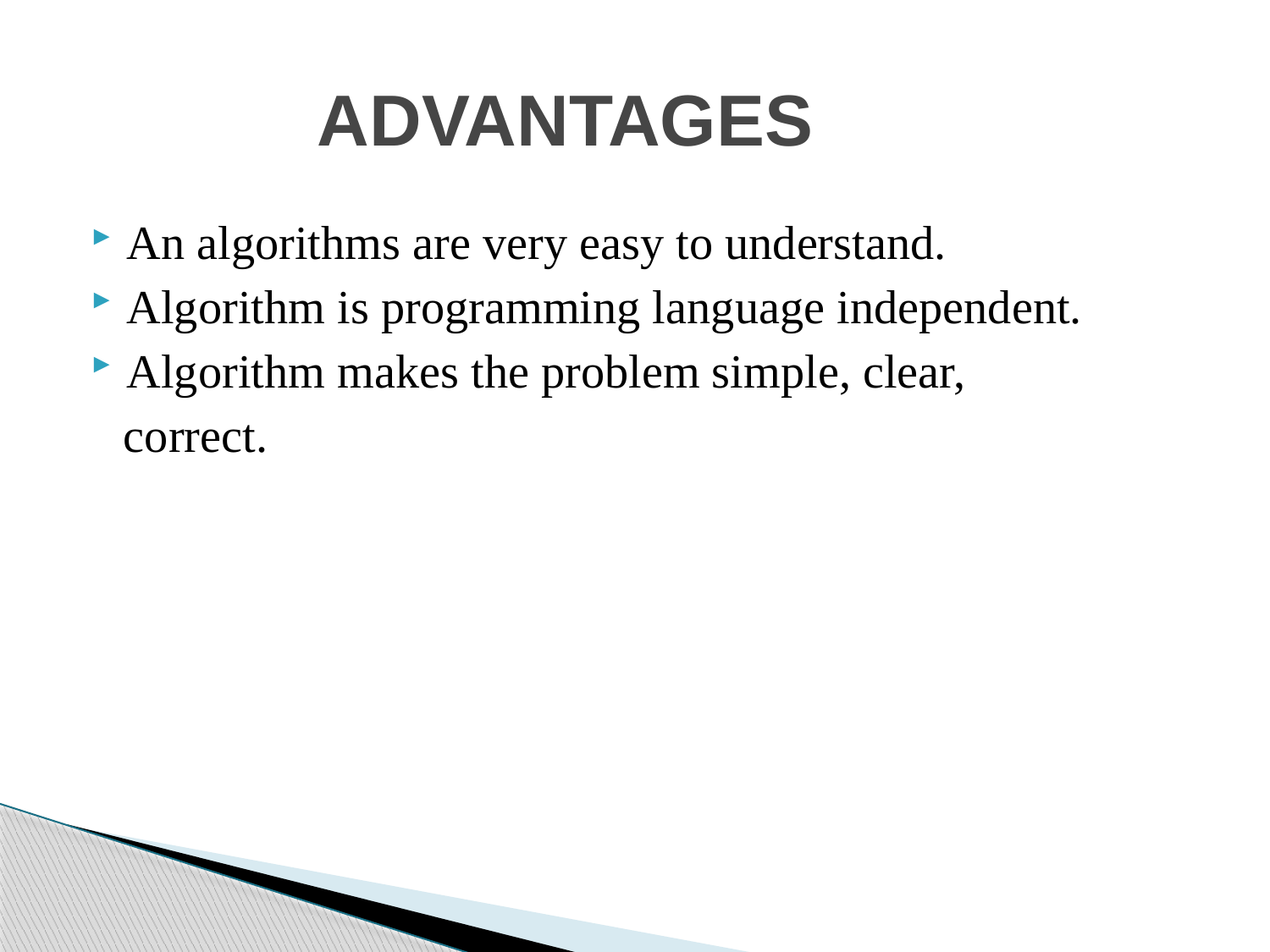

# ADVANTAGES
An algorithms are very easy to understand.
Algorithm is programming language independent.
Algorithm makes the problem simple, clear,
    correct.